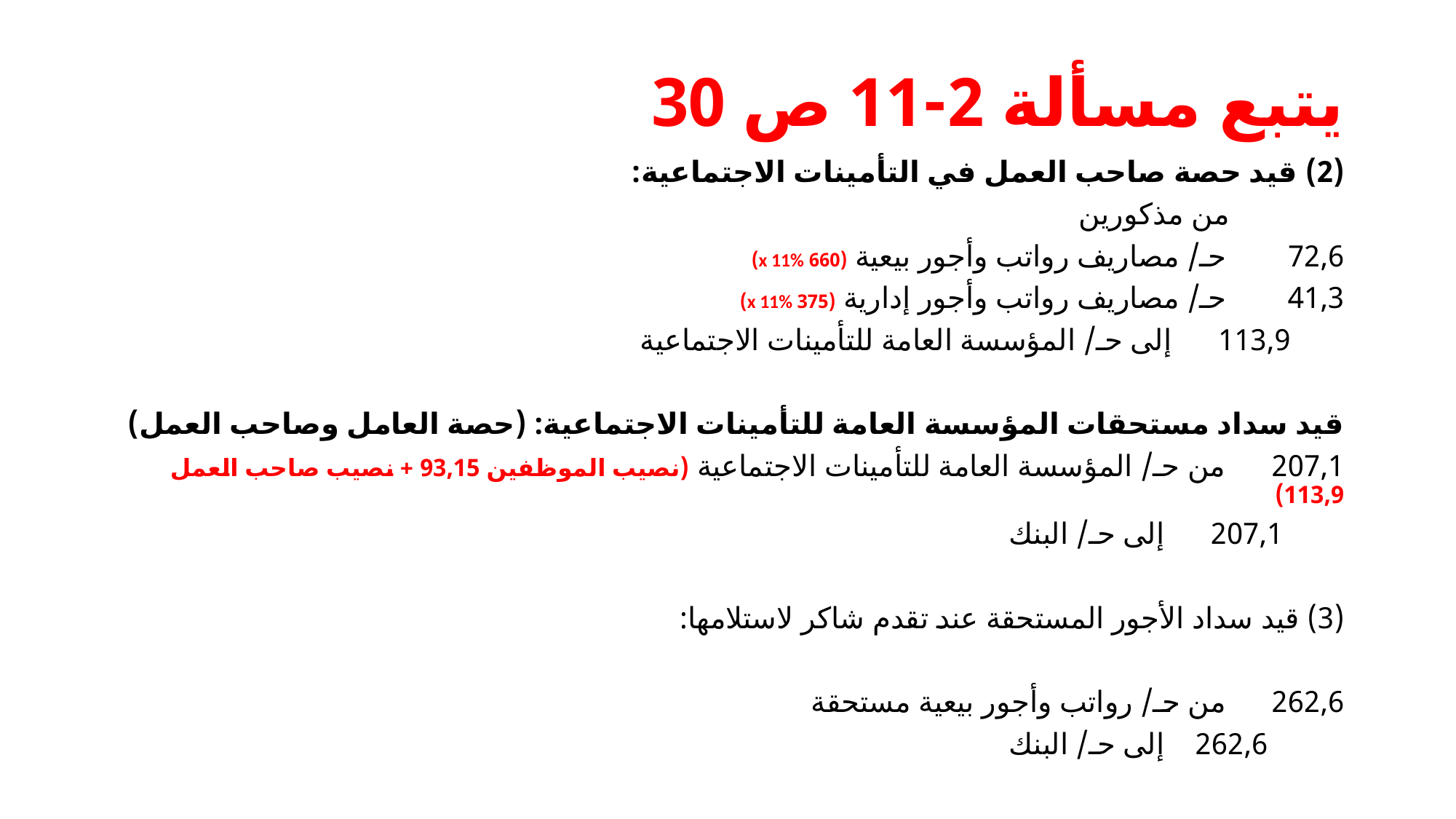

# يتبع مسألة 2-11 ص 30
(2) قيد حصة صاحب العمل في التأمينات الاجتماعية:
               من مذكورين
72,6        حـ/ مصاريف رواتب وأجور بيعية (660 x 11%)
41,3        حـ/ مصاريف رواتب وأجور إدارية (375 x 11%)
       113,9      إلى حـ/ المؤسسة العامة للتأمينات الاجتماعية

قيد سداد مستحقات المؤسسة العامة للتأمينات الاجتماعية: (حصة العامل وصاحب العمل)
207,1      من حـ/ المؤسسة العامة للتأمينات الاجتماعية (نصيب الموظفين 93,15 + نصيب صاحب العمل 113,9)
        207,1      إلى حـ/ البنك

(3) قيد سداد الأجور المستحقة عند تقدم شاكر لاستلامها:

262,6      من حـ/ رواتب وأجور بيعية مستحقة
          262,6    إلى حـ/ البنك